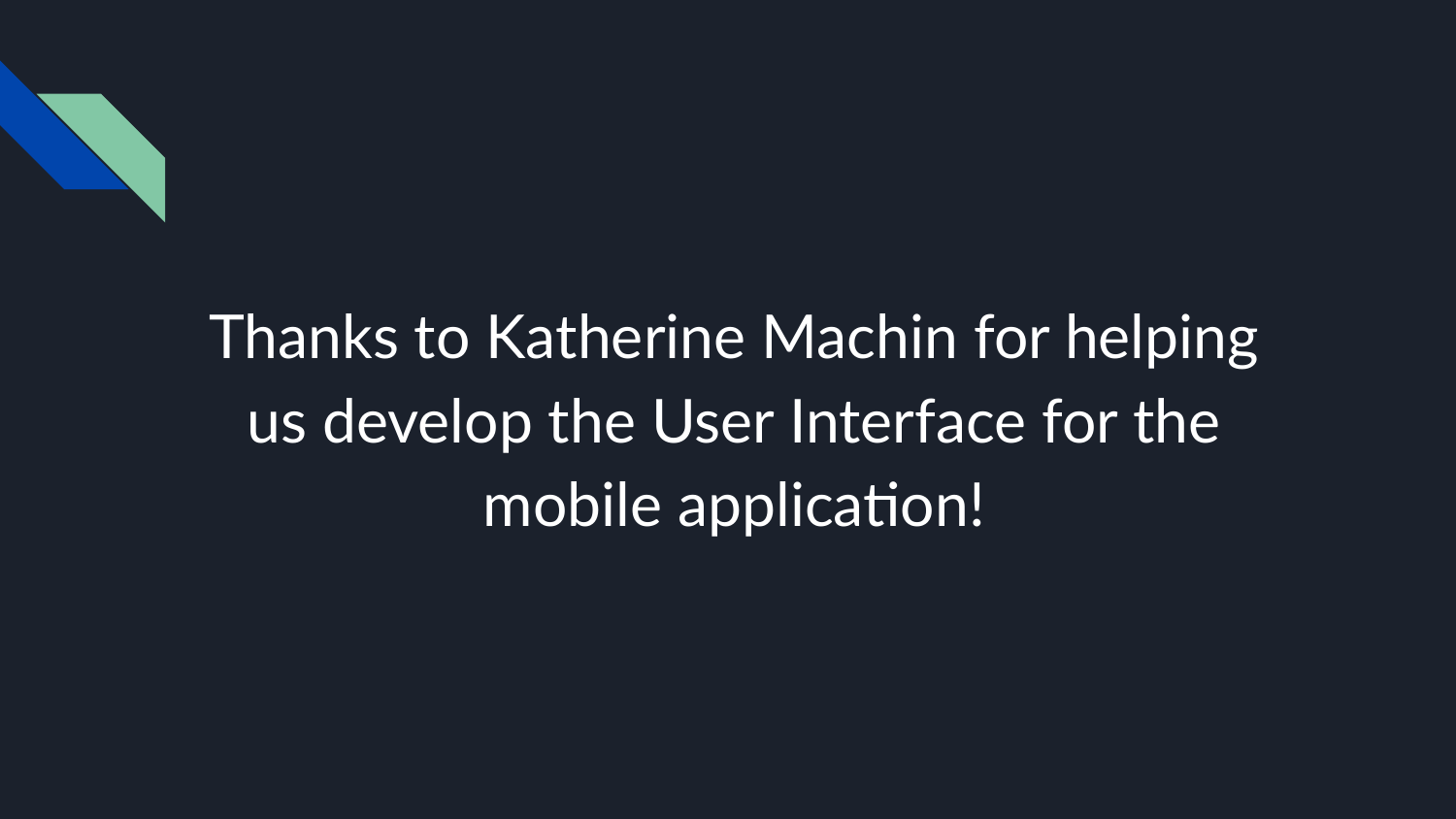

Thanks to Katherine Machin for helping us develop the User Interface for the mobile application!